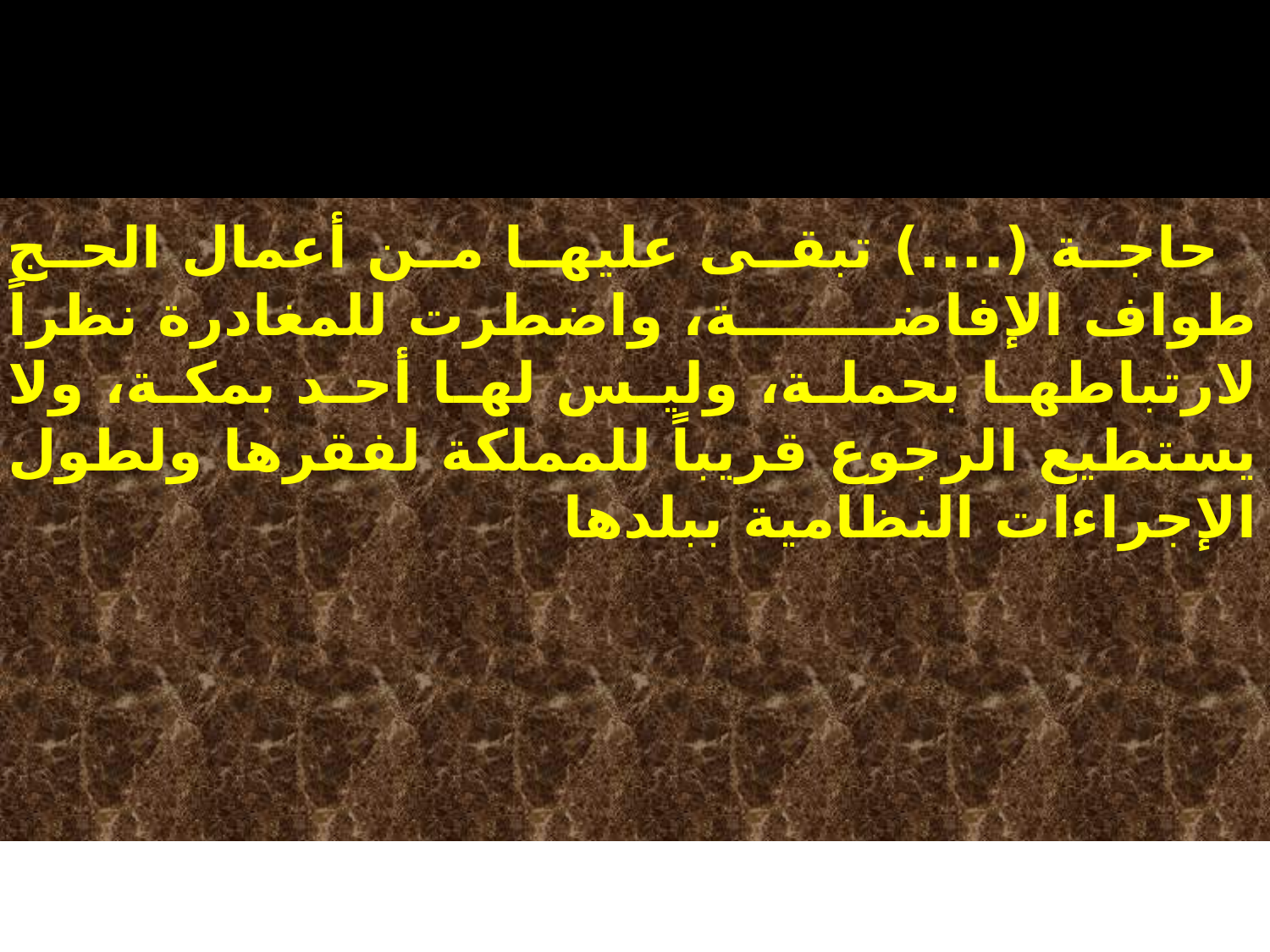

حاجة (....) تبقى عليها من أعمال الحج طواف الإفاضة، واضطرت للمغادرة نظراً لارتباطها بحملة، وليس لها أحد بمكة، ولا يستطيع الرجوع قريباً للمملكة لفقرها ولطول الإجراءات النظامية ببلدها